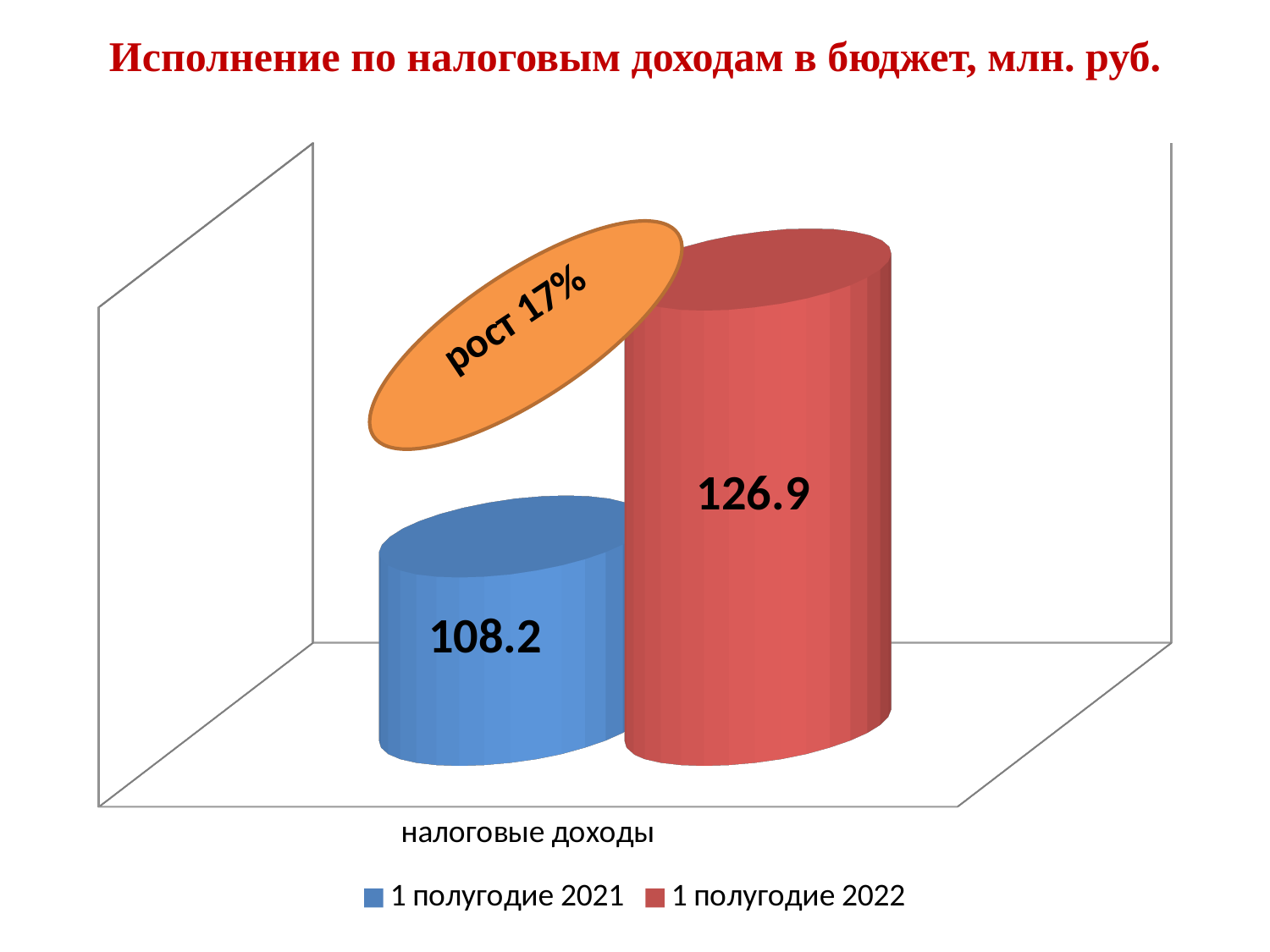

# Исполнение по налоговым доходам в бюджет, млн. руб.

[unsupported chart]